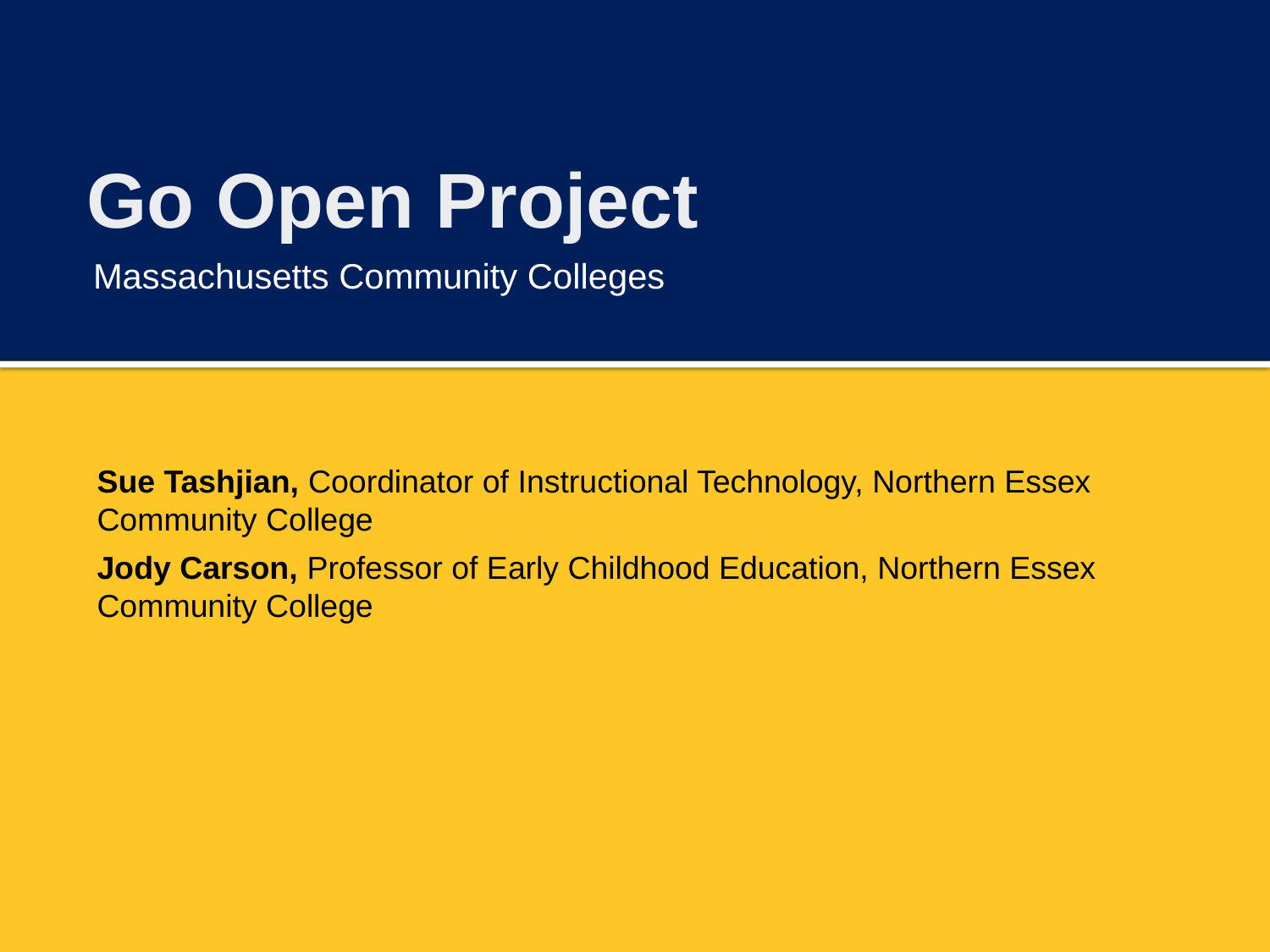

# Go Open Project
Massachusetts Community Colleges
Sue Tashjian, Coordinator of Instructional Technology, Northern Essex Community College
Jody Carson, Professor of Early Childhood Education, Northern Essex Community College